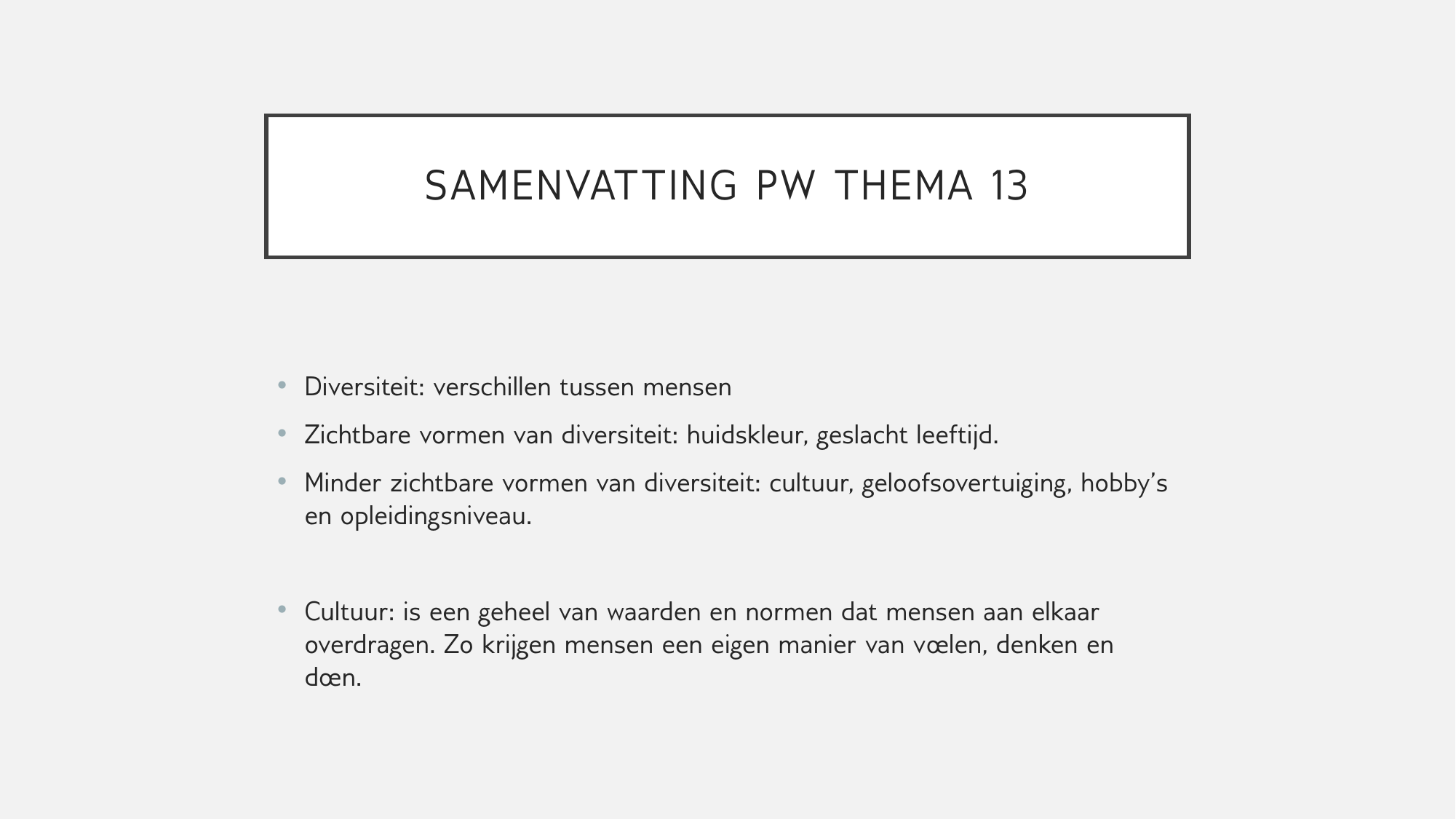

# Samenvatting pw thema 13

Diversiteit: verschillen tussen mensen
Zichtbare vormen van diversiteit: huidskleur, geslacht leeftijd.
Minder zichtbare vormen van diversiteit: cultuur, geloofsovertuiging, hobby’s en opleidingsniveau.

Cultuur: is een geheel van waarden en normen dat mensen aan elkaar overdragen. Zo krijgen mensen een eigen manier van voelen, denken en doen.